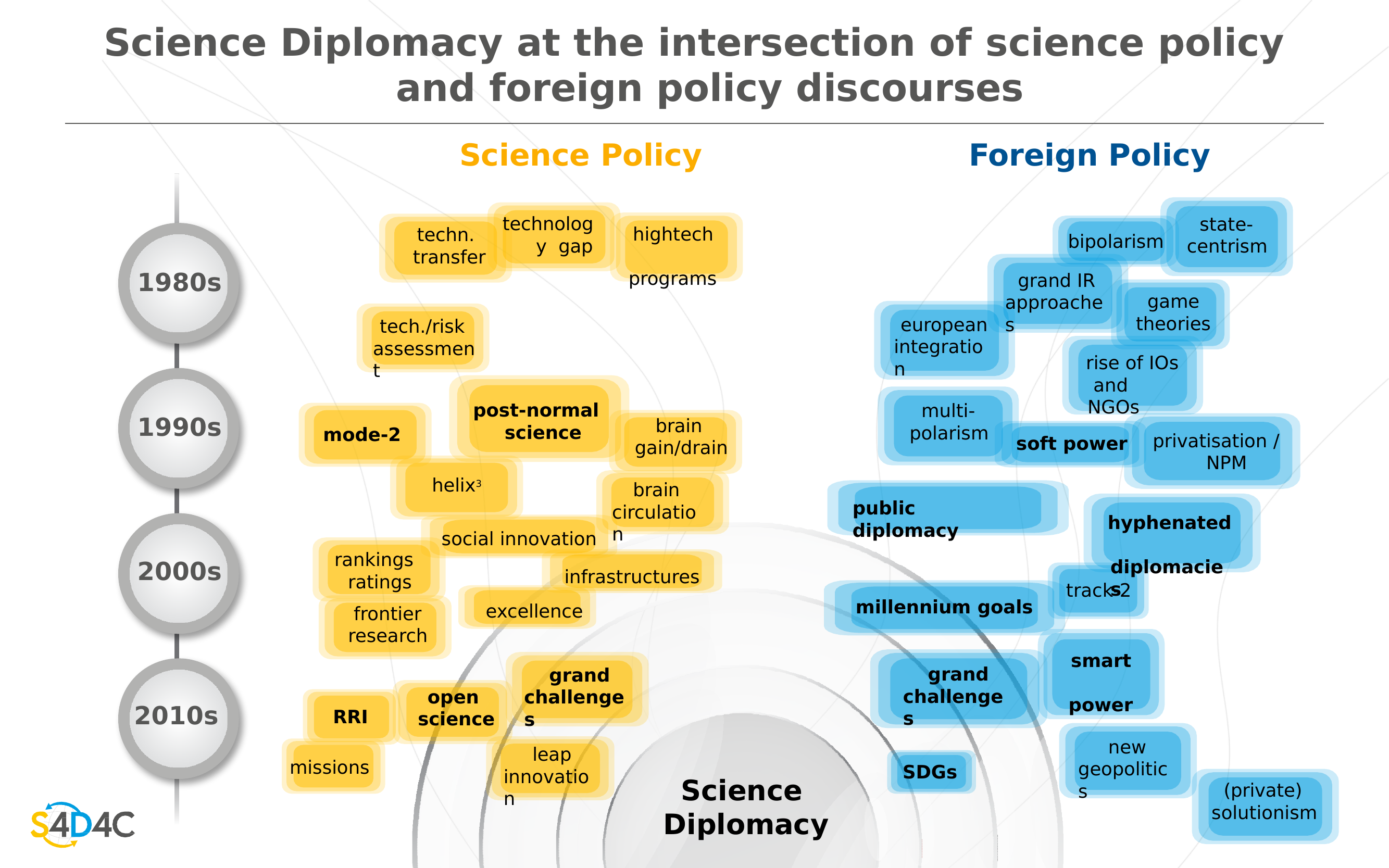

# Science Diplomacy at the intersection of science policy  and foreign policy discourses

Science Policy
Foreign Policy

technology  gap
state-  centrism

hightech  programs
techn.  transfer

bipolarism

1980s
grand IR  approaches

game  theories

european  integration
tech./risk  assessment

rise of IOs  and NGOs

post-normal  science
multi-  polarism

1990s

brain  gain/drain

mode-2
privatisation /  NPM
soft power

helix3
brain  circulation

public diplomacy

hyphenated  diplomacies

social innovation
infrastructures  excellence

rankings  ratings
frontier  research

2000s

track-2

millennium goals

smart  power

grand  challenges
grand  challenges

open  science

2010s
RRI

new  geopolitics

leap  innovation

missions
SDGs

Science  Diplomacy
(private)  solutionism